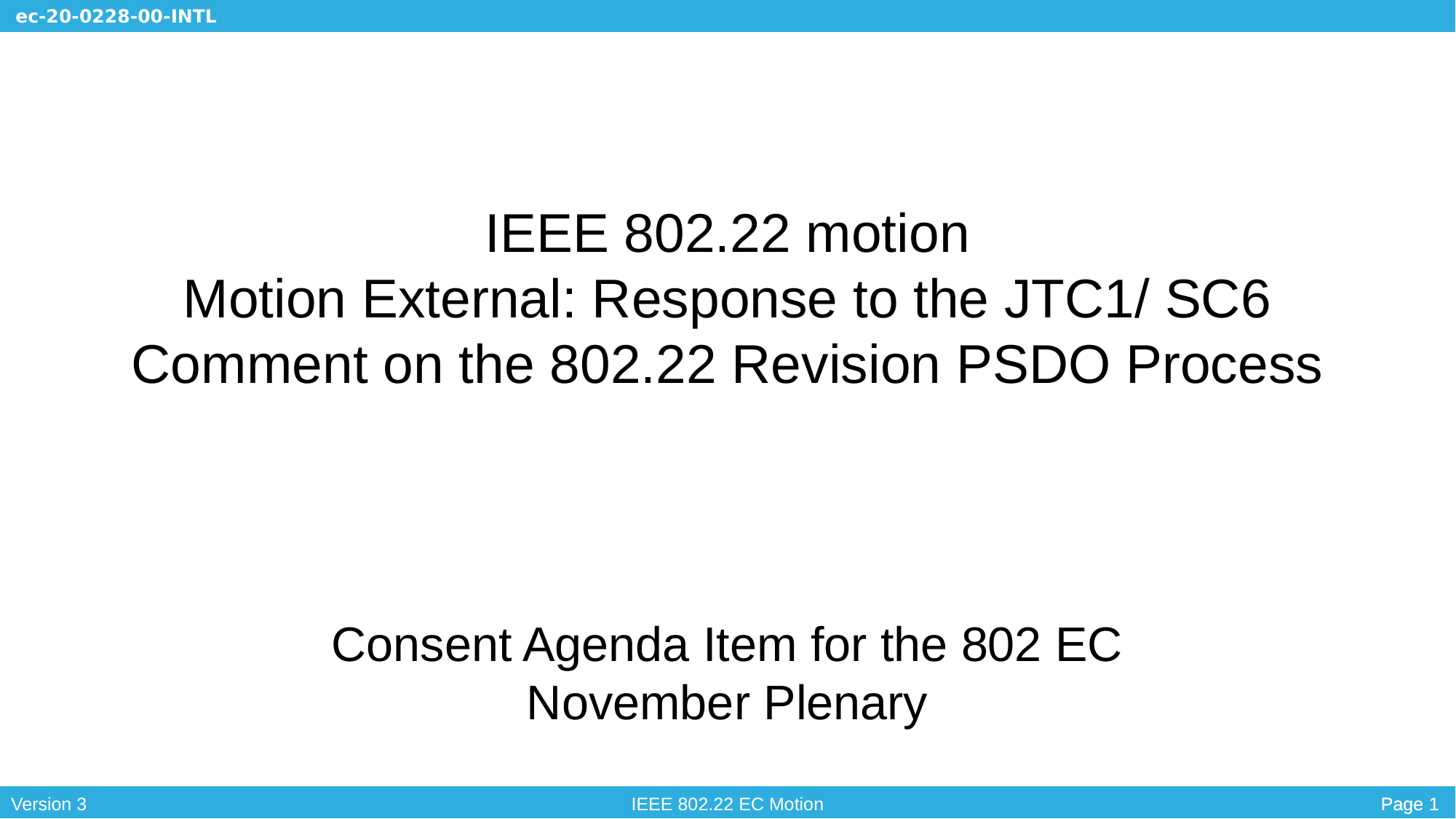

# IEEE 802.22 motion Motion External: Response to the JTC1/ SC6 Comment on the 802.22 Revision PSDO Process
Consent Agenda Item for the 802 EC November Plenary